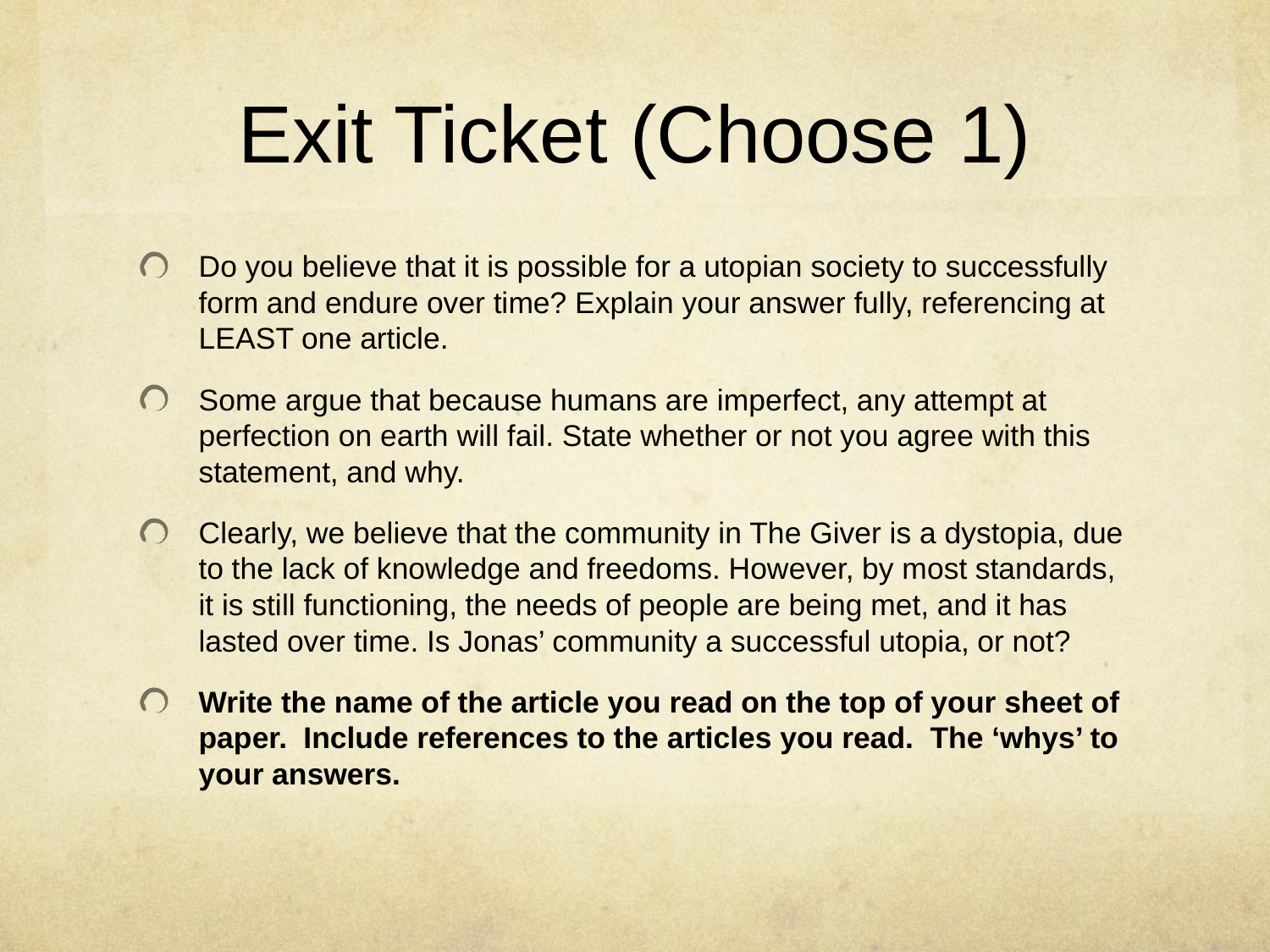

# Exit Ticket (Choose 1)
Do you believe that it is possible for a utopian society to successfully form and endure over time? Explain your answer fully, referencing at LEAST one article.
Some argue that because humans are imperfect, any attempt at perfection on earth will fail. State whether or not you agree with this statement, and why.
Clearly, we believe that the community in The Giver is a dystopia, due to the lack of knowledge and freedoms. However, by most standards, it is still functioning, the needs of people are being met, and it has lasted over time. Is Jonas’ community a successful utopia, or not?
Write the name of the article you read on the top of your sheet of paper.  Include references to the articles you read.  The ‘whys’ to your answers.